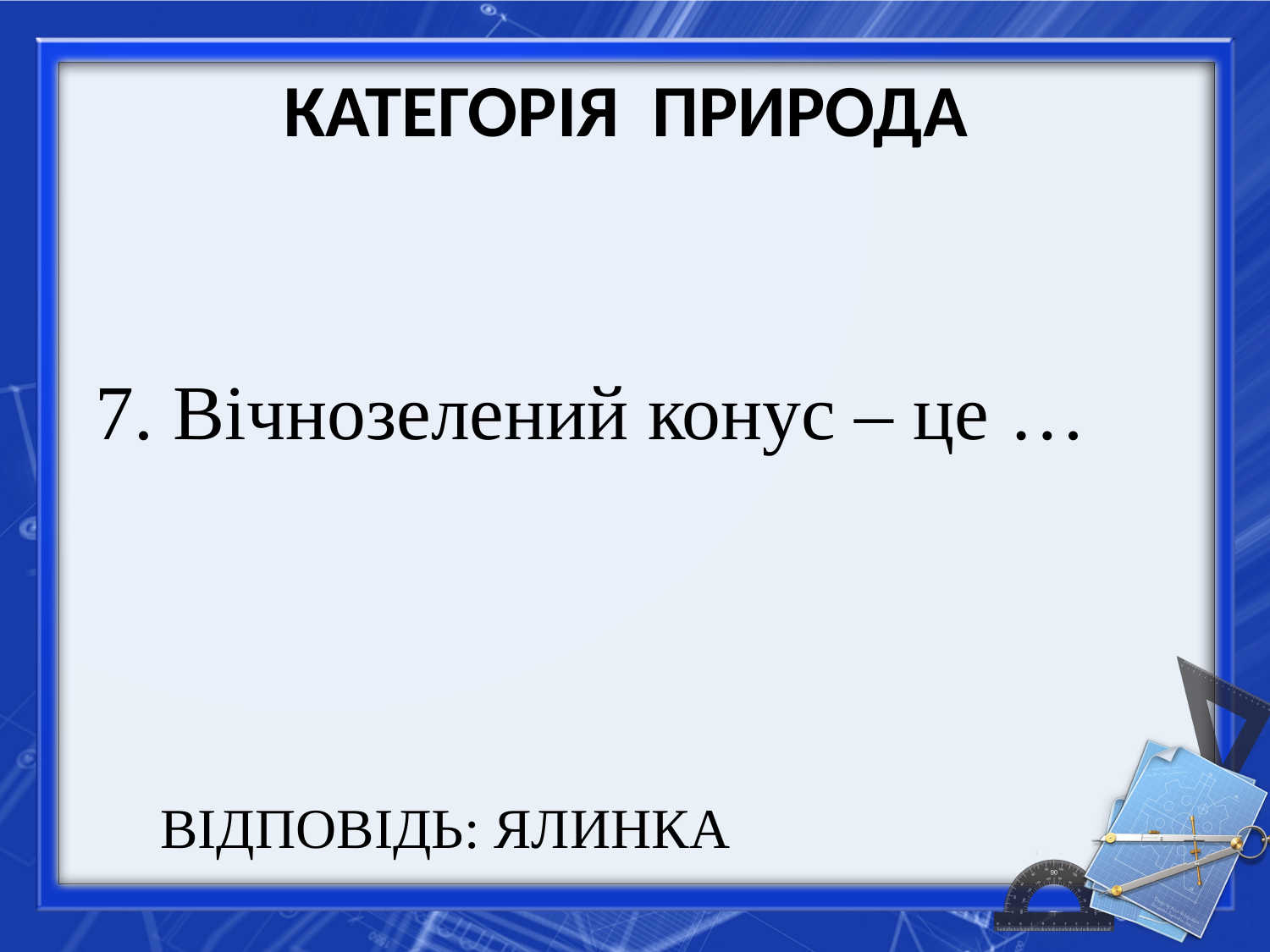

# КАТЕГОРІЯ  ПРИРОДА
 7. Вічнозелений конус – це …
ВІДПОВІДЬ: ЯЛИНКА